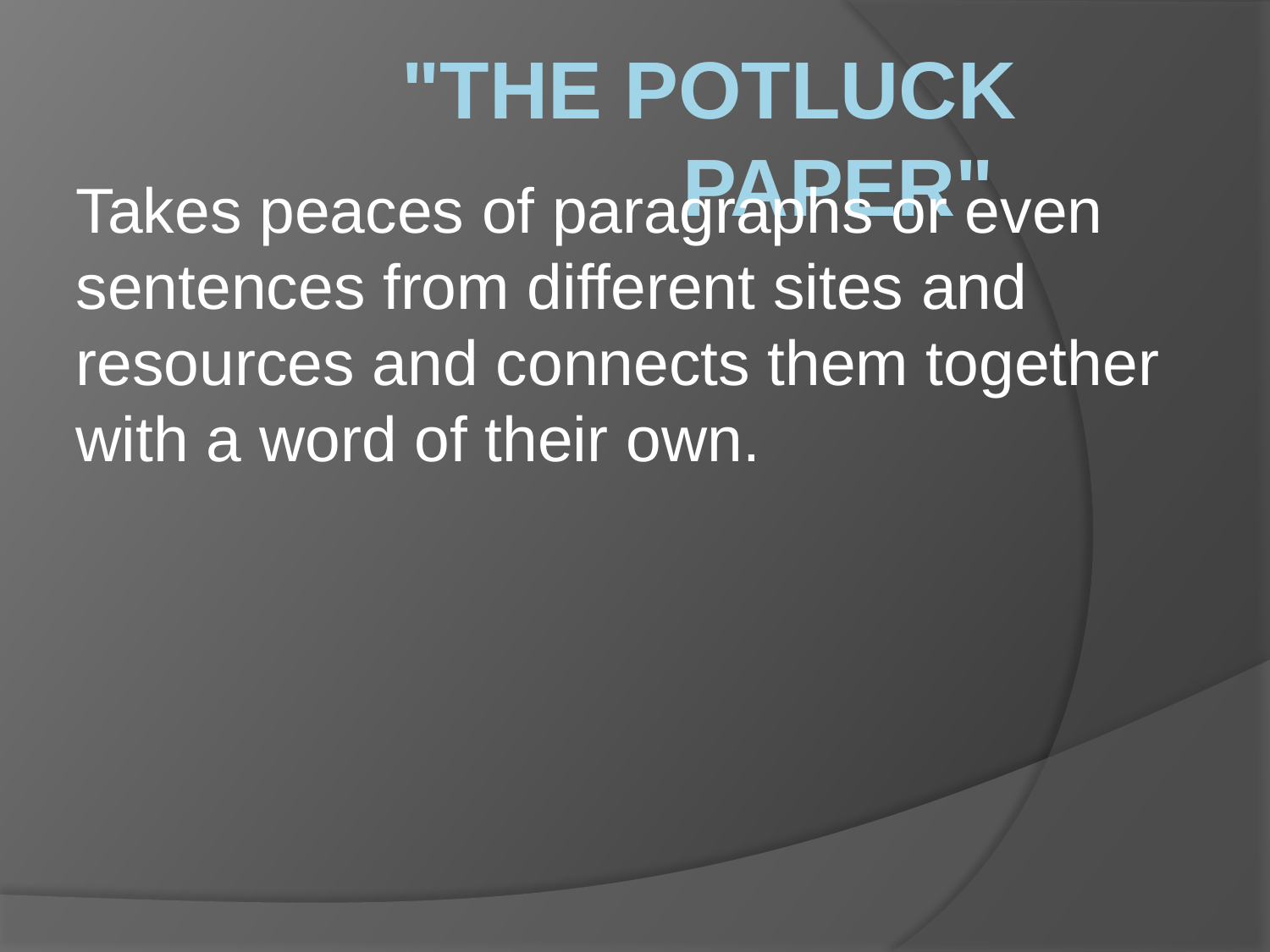

# "The Potluck Paper"
Takes peaces of paragraphs or even sentences from different sites and resources and connects them together with a word of their own.